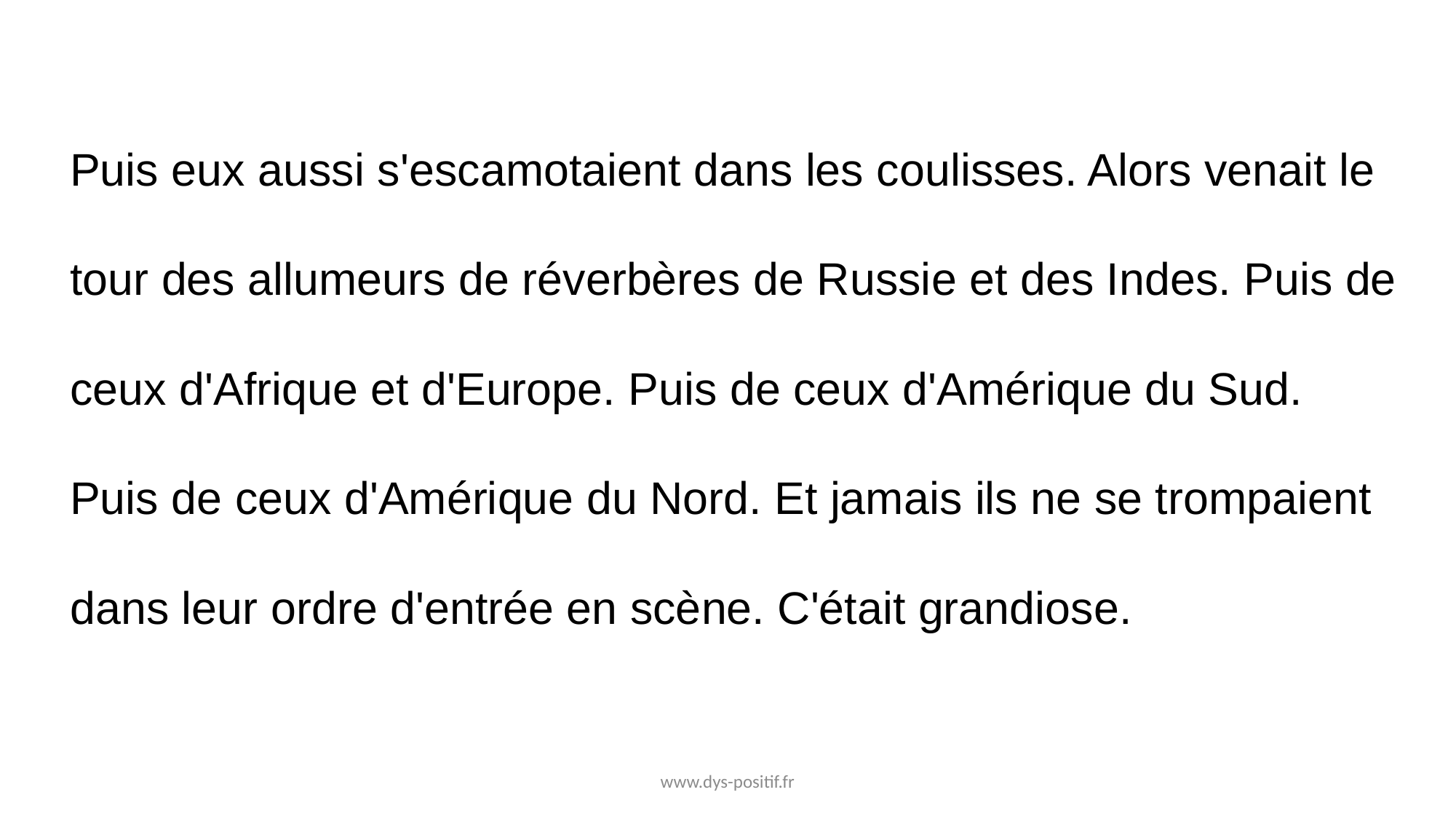

Puis eux aussi s'escamotaient dans les coulisses. Alors venait le tour des allumeurs de réverbères de Russie et des Indes. Puis de ceux d'Afrique et d'Europe. Puis de ceux d'Amérique du Sud. Puis de ceux d'Amérique du Nord. Et jamais ils ne se trompaient dans leur ordre d'entrée en scène. C'était grandiose.
www.dys-positif.fr